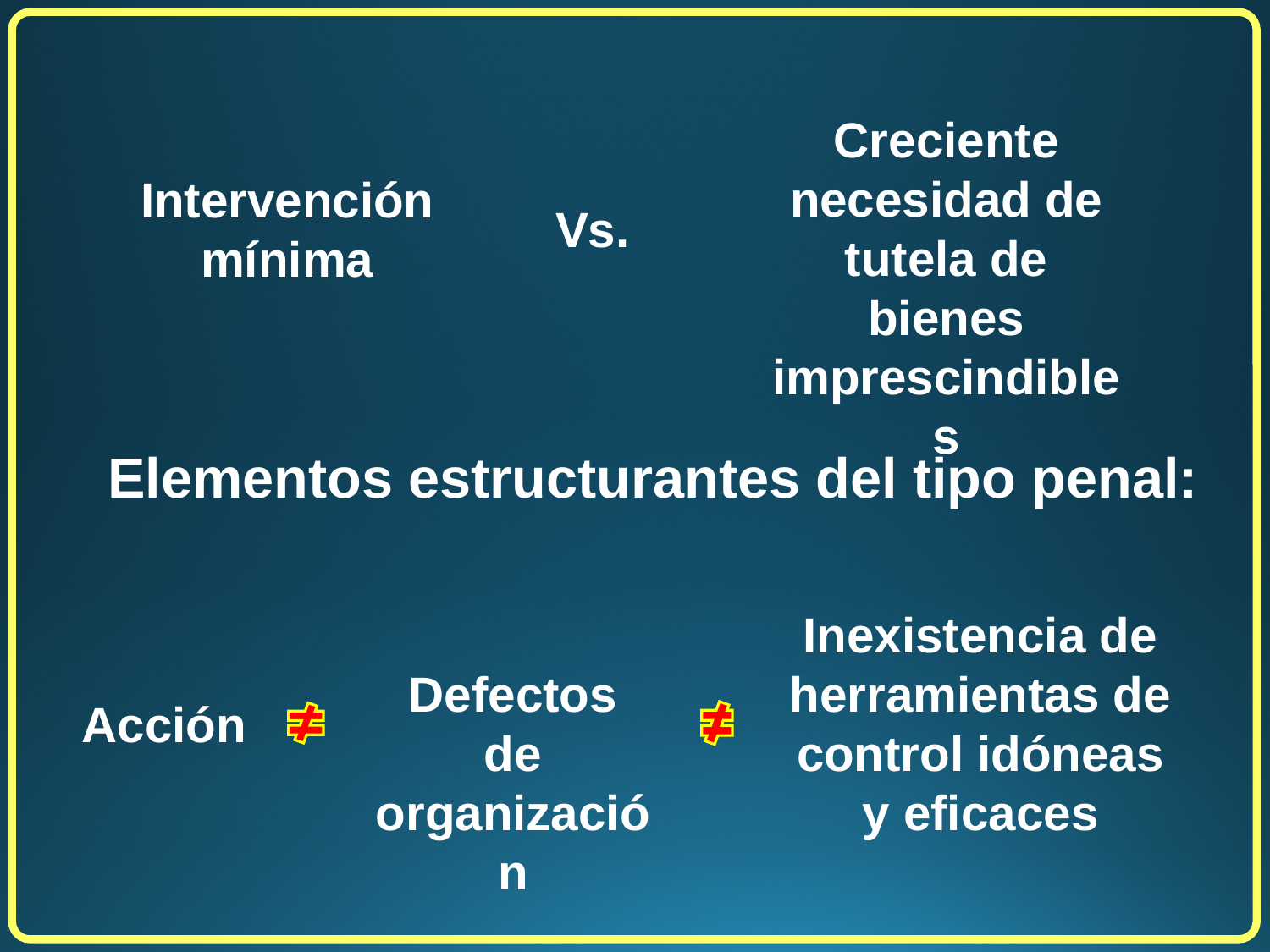

Creciente necesidad de tutela de bienes imprescindibles
Intervención mínima
Vs.
Elementos estructurantes del tipo penal:
Inexistencia de herramientas de control idóneas y eficaces
Defectos de organización
Acción